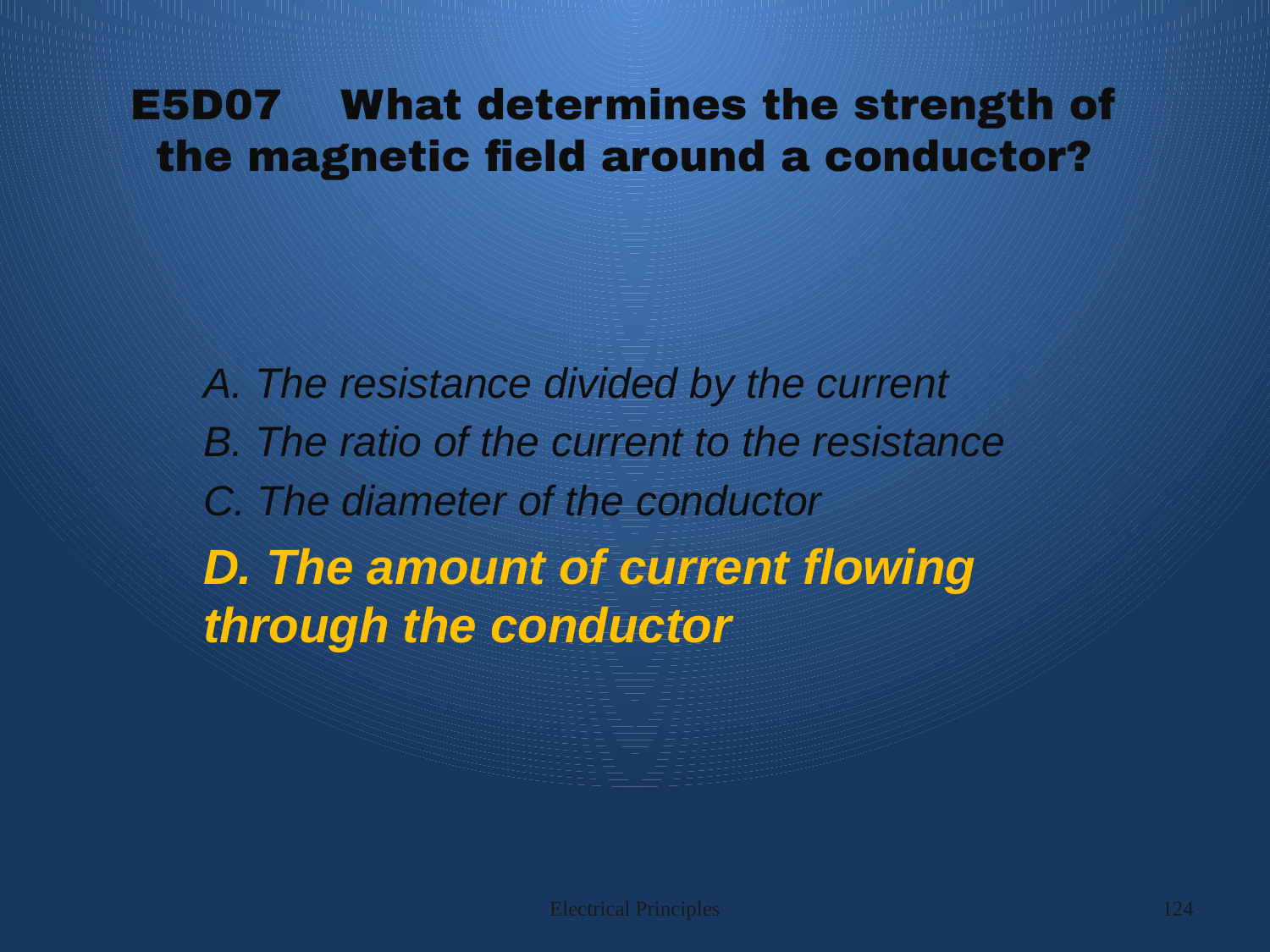

# E5D07    What determines the strength of the magnetic field around a conductor?
A. The resistance divided by the current
B. The ratio of the current to the resistance
C. The diameter of the conductor
D. The amount of current flowing through the conductor
Electrical Principles
124